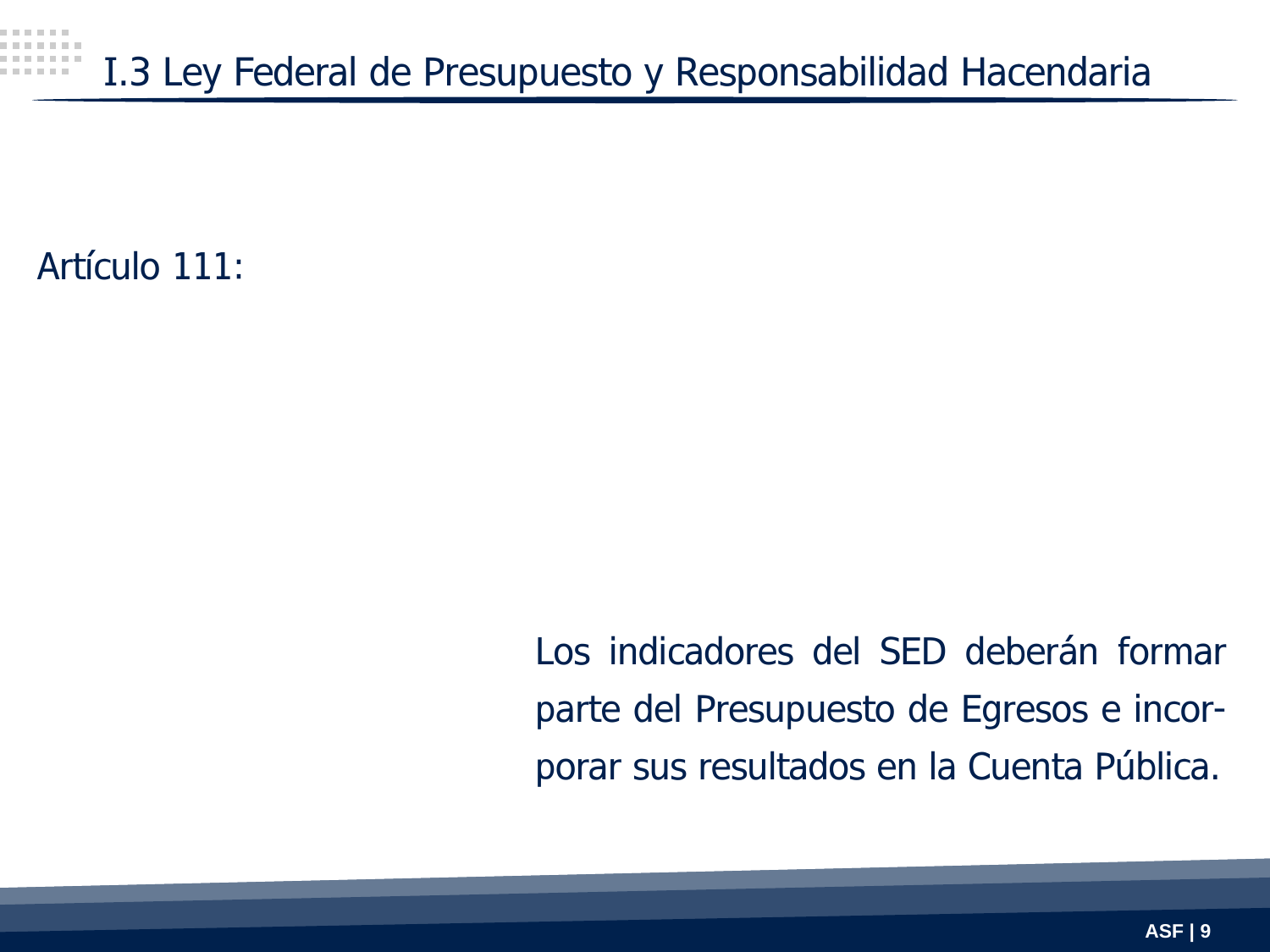

I.3 Ley Federal de Presupuesto y Responsabilidad Hacendaria

Artículo 111:

Los indicadores del SED deberán formar parte del Presupuesto de Egresos e incor-porar sus resultados en la Cuenta Pública.

ASF | 9